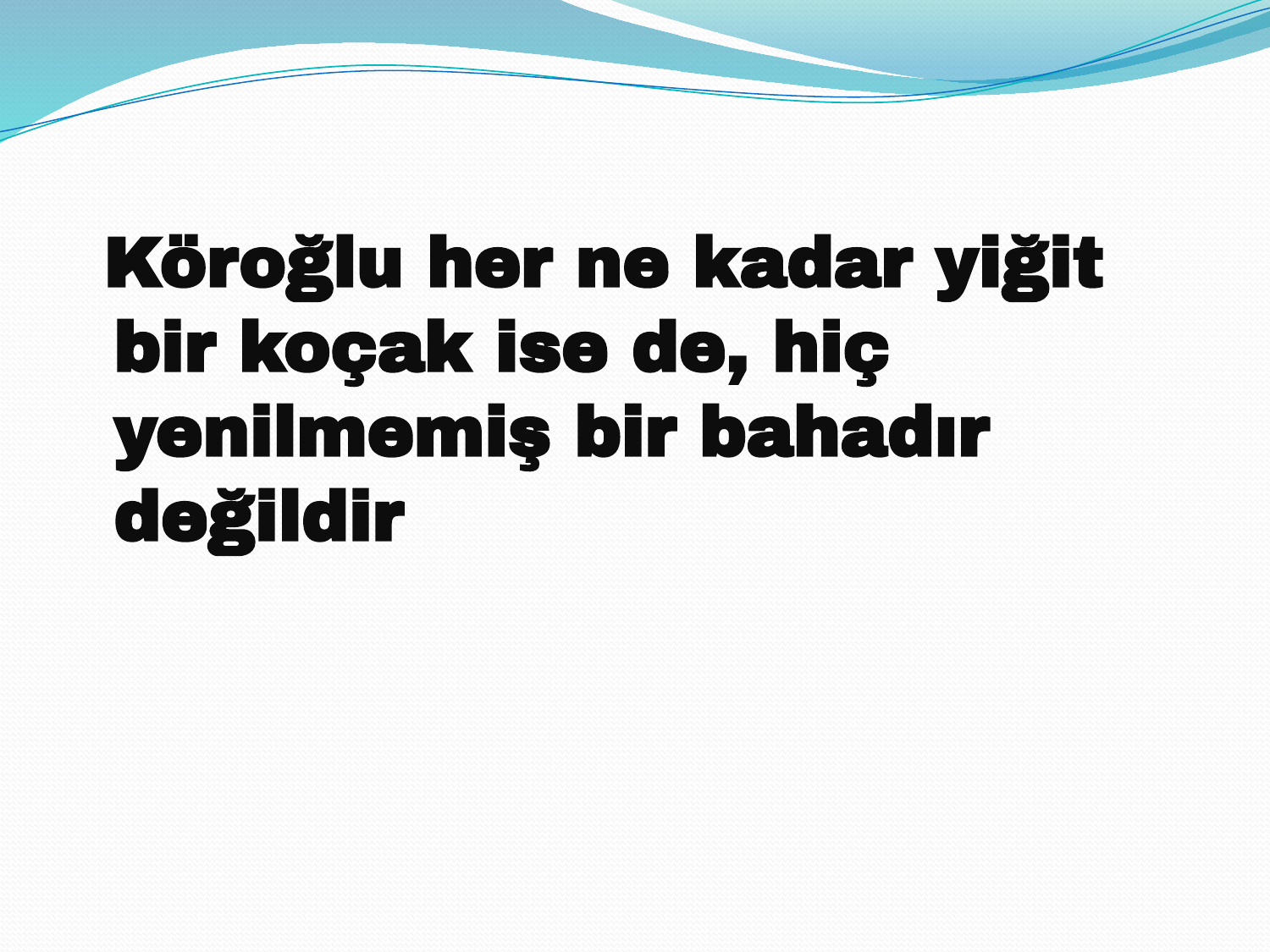

Köroğlu her ne kadar yiğit bir koçak ise de, hiç yenilmemiş bir bahadır değildir